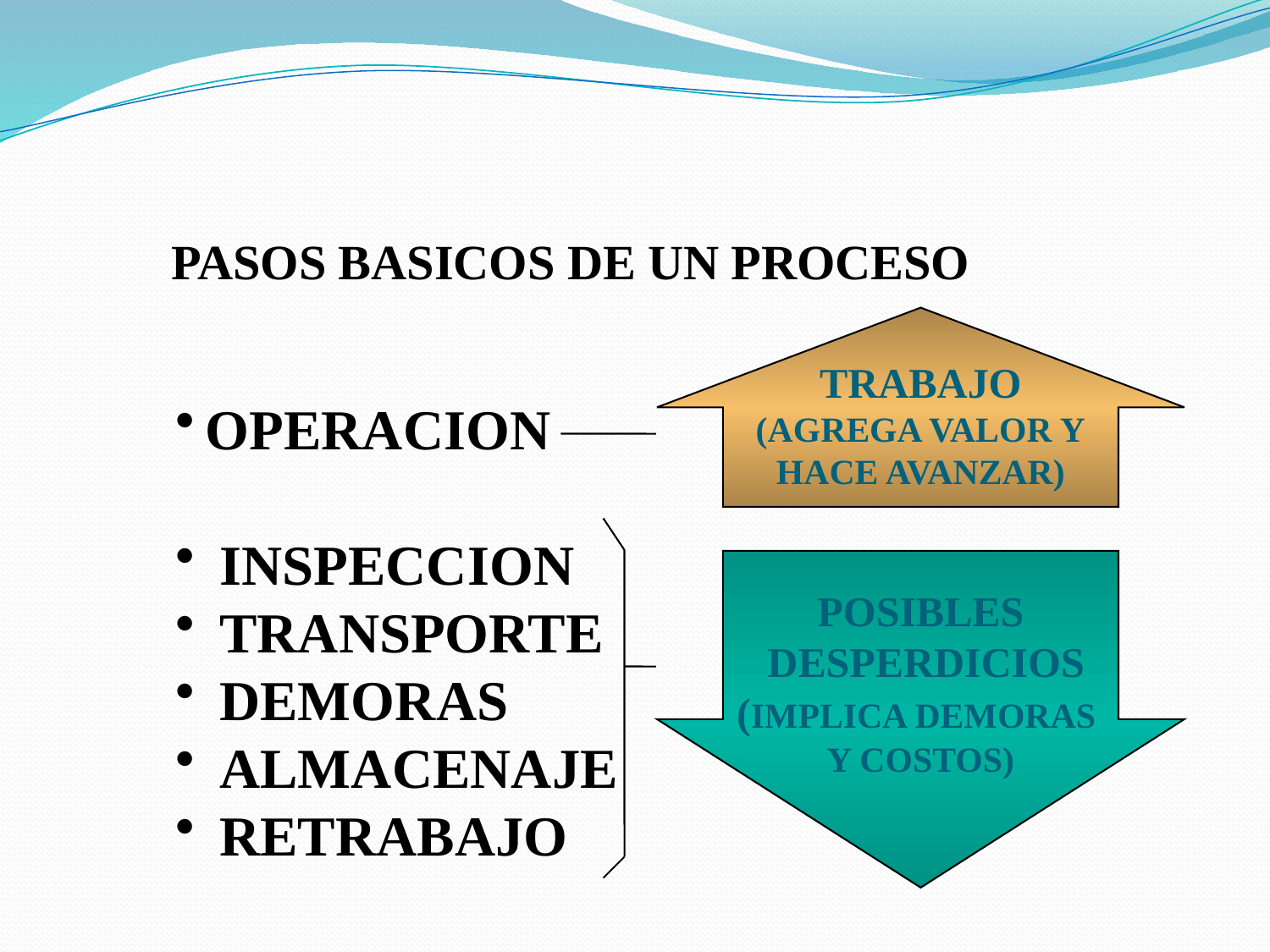

PASOS BASICOS DE UN PROCESO

TRABAJO
(AGREGA VALOR Y
HACE AVANZAR)

POSIBLES
 DESPERDICIOS
(IMPLICA DEMORAS
Y COSTOS)
OPERACION

 INSPECCION
 TRANSPORTE
 DEMORAS
 ALMACENAJE
 RETRABAJO